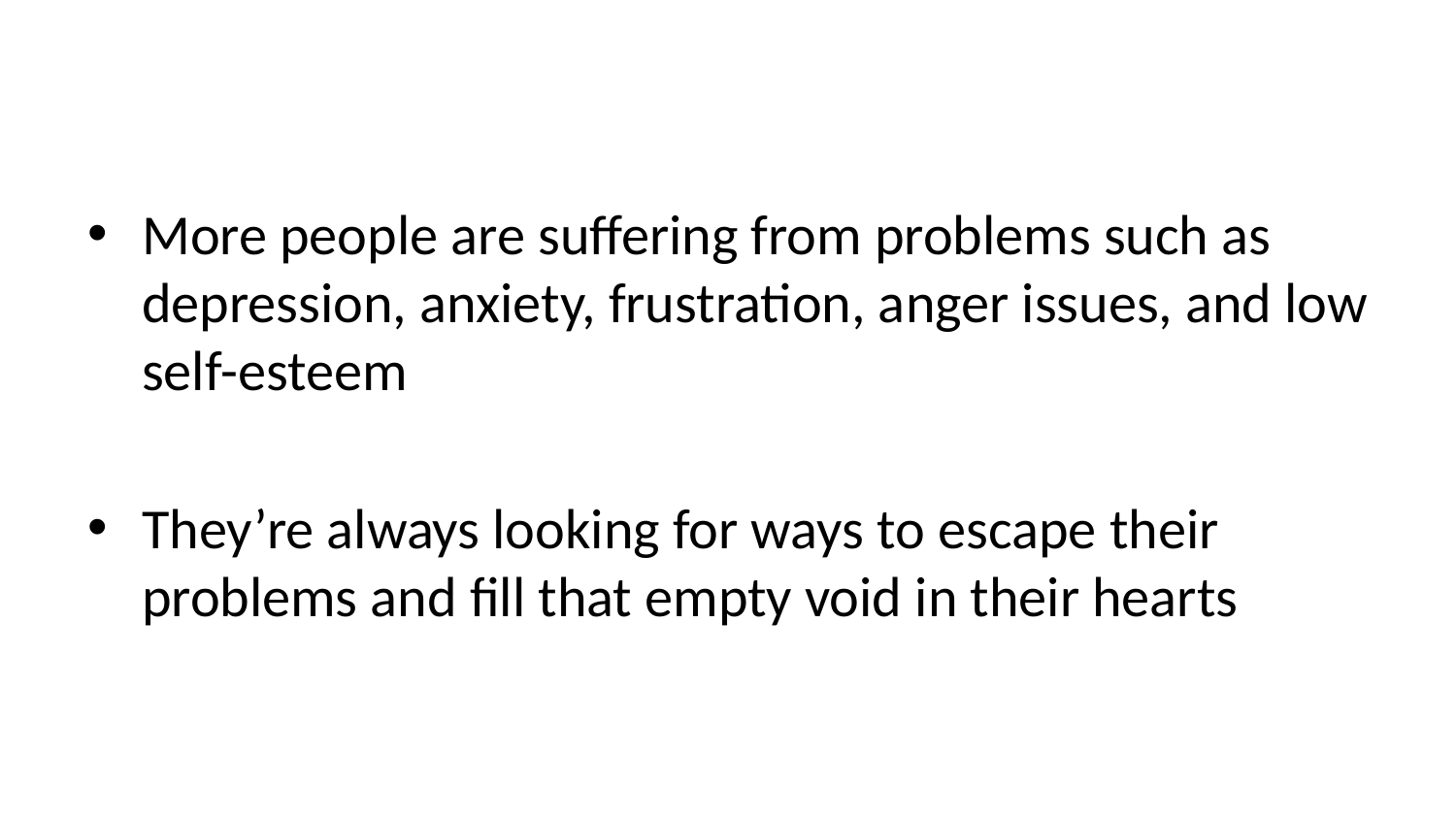

More people are suffering from problems such as depression, anxiety, frustration, anger issues, and low self-esteem

They’re always looking for ways to escape their problems and fill that empty void in their hearts